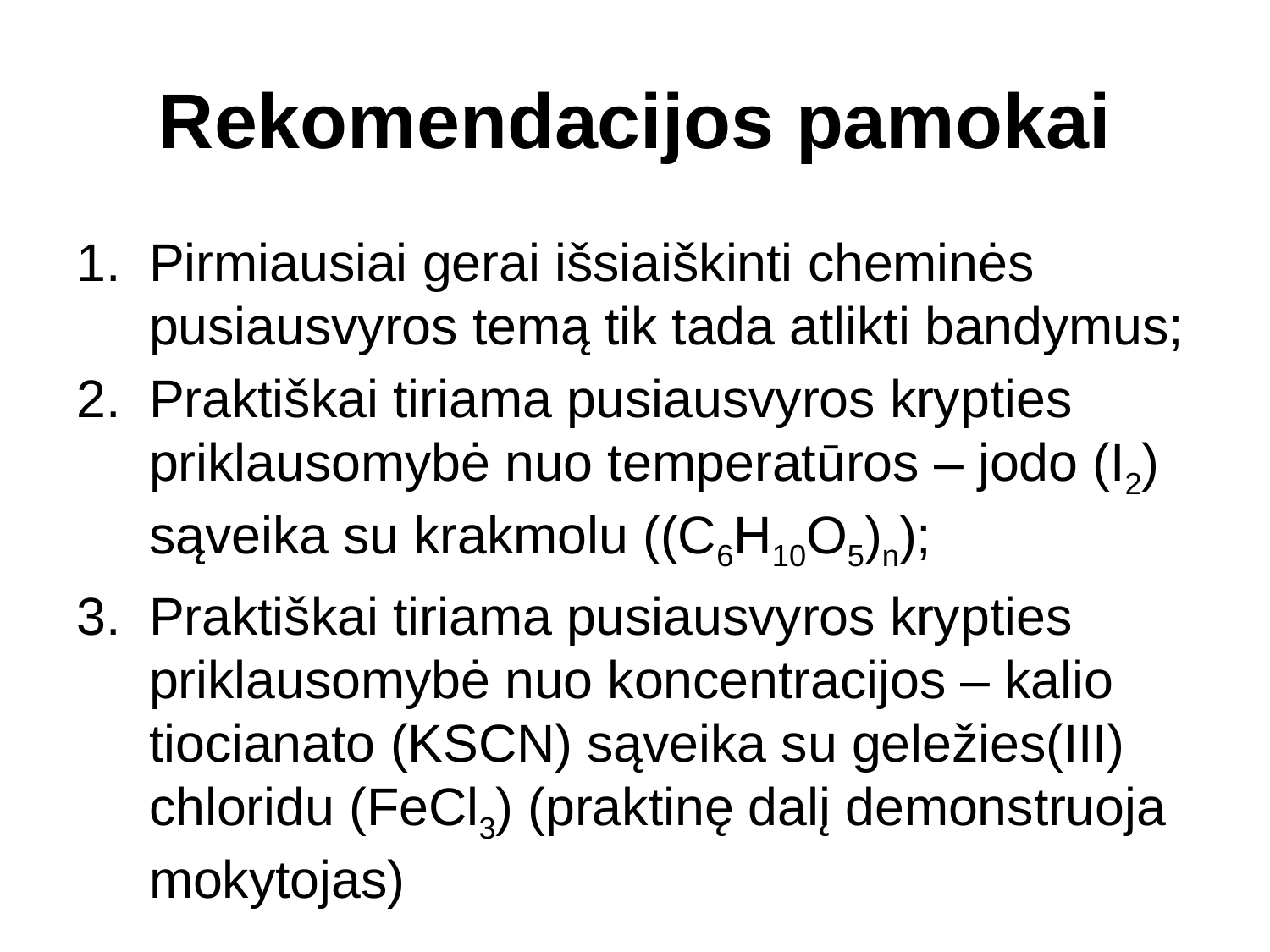

# Rekomendacijos pamokai
Pirmiausiai gerai išsiaiškinti cheminės pusiausvyros temą tik tada atlikti bandymus;
Praktiškai tiriama pusiausvyros krypties priklausomybė nuo temperatūros – jodo (I2) sąveika su krakmolu ((C6H10O5)n);
Praktiškai tiriama pusiausvyros krypties priklausomybė nuo koncentracijos – kalio tiocianato (KSCN) sąveika su geležies(III) chloridu (FeCl3) (praktinę dalį demonstruoja mokytojas)